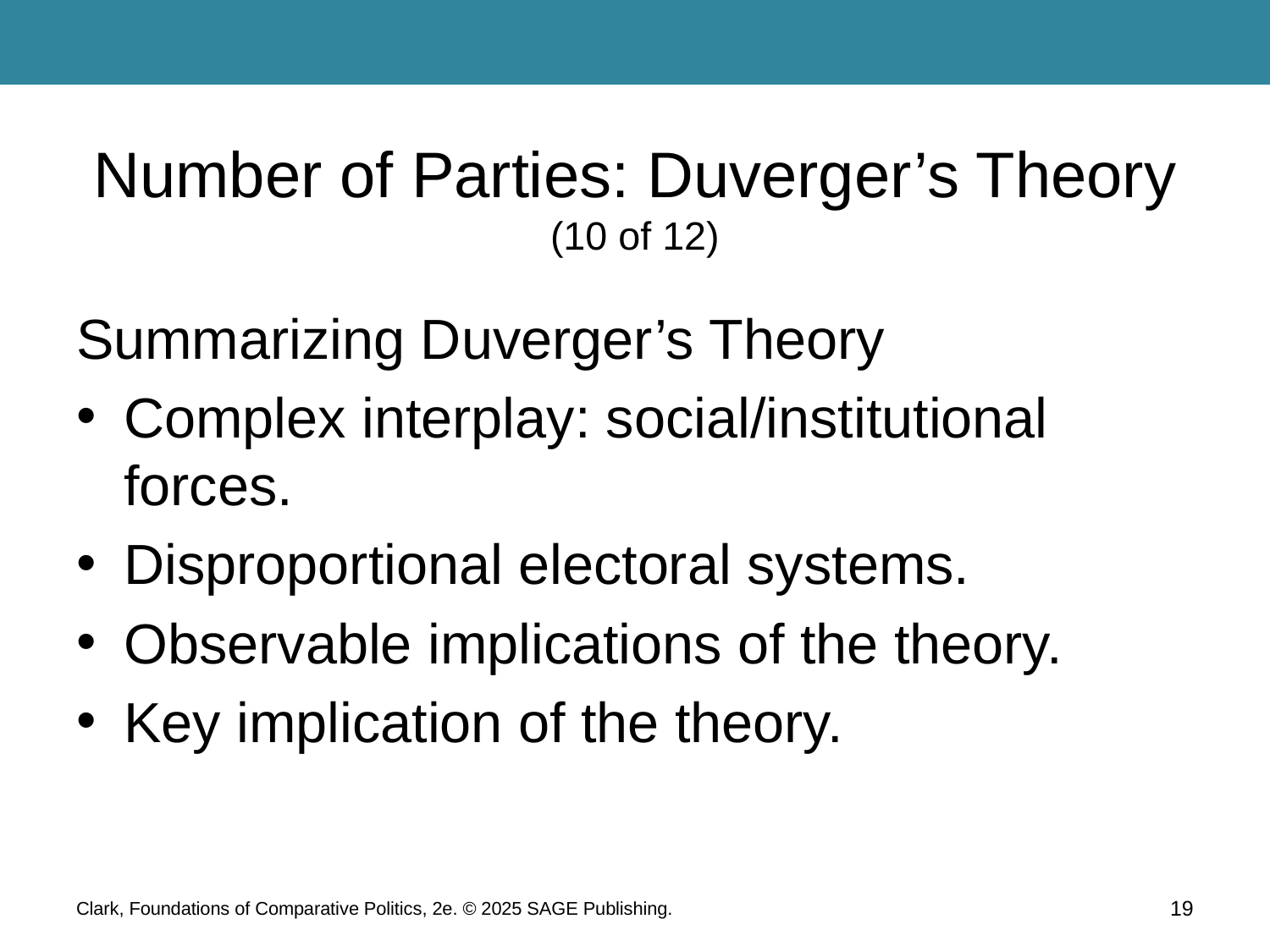

# Number of Parties: Duverger’s Theory (10 of 12)
Summarizing Duverger’s Theory
Complex interplay: social/institutional forces.
Disproportional electoral systems.
Observable implications of the theory.
Key implication of the theory.
Clark, Foundations of Comparative Politics, 2e. © 2025 SAGE Publishing.
19